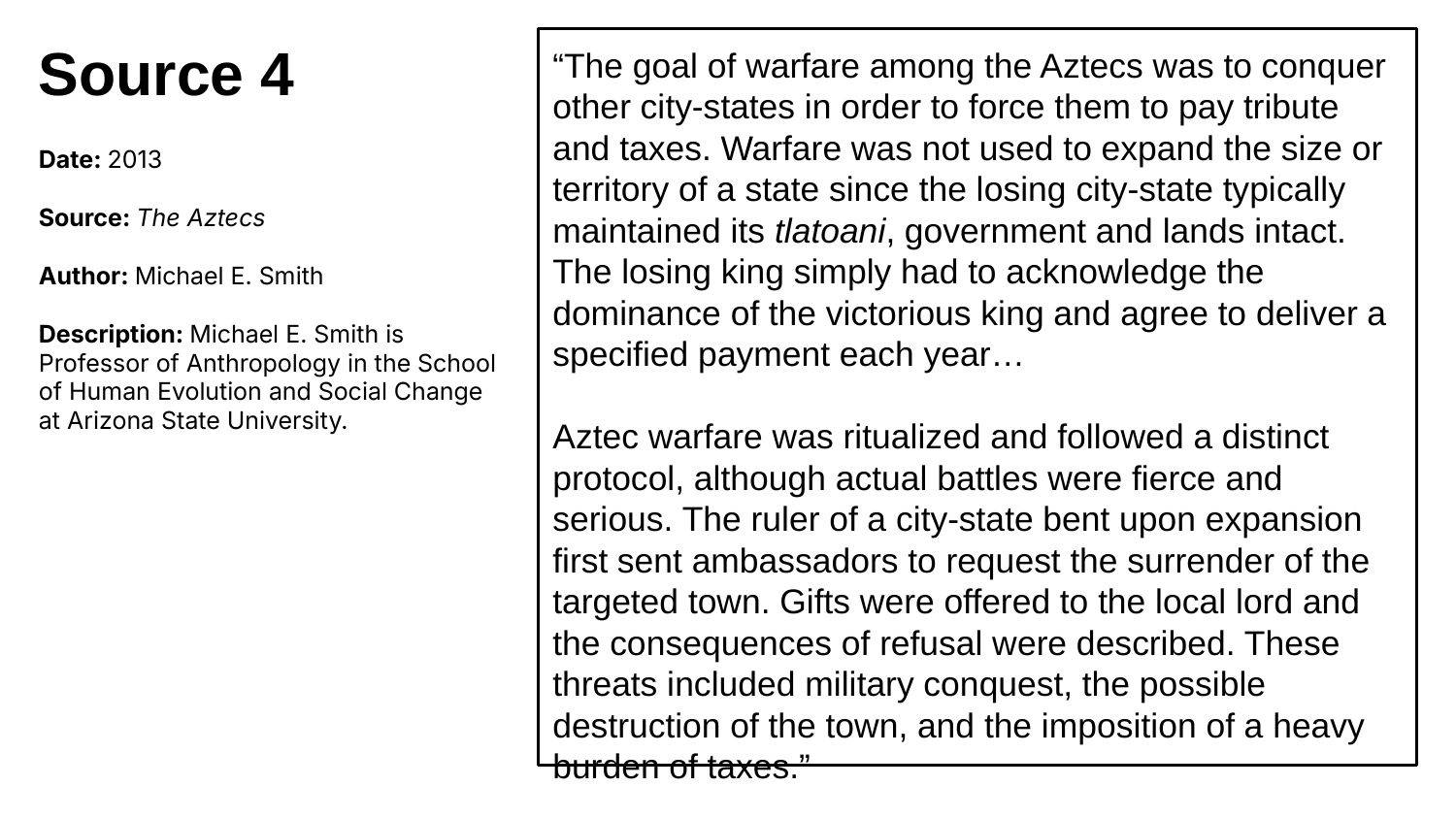

Source 4

Date: 2013

Source: The Aztecs

Author: Michael E. Smith

Description: Michael E. Smith is Professor of Anthropology in the School of Human Evolution and Social Change at Arizona State University.

“The goal of warfare among the Aztecs was to conquer other city-states in order to force them to pay tribute and taxes. Warfare was not used to expand the size or territory of a state since the losing city-state typically maintained its tlatoani, government and lands intact. The losing king simply had to acknowledge the dominance of the victorious king and agree to deliver a specified payment each year…

Aztec warfare was ritualized and followed a distinct protocol, although actual battles were fierce and serious. The ruler of a city-state bent upon expansion first sent ambassadors to request the surrender of the targeted town. Gifts were offered to the local lord and the consequences of refusal were described. These threats included military conquest, the possible destruction of the town, and the imposition of a heavy burden of taxes.”